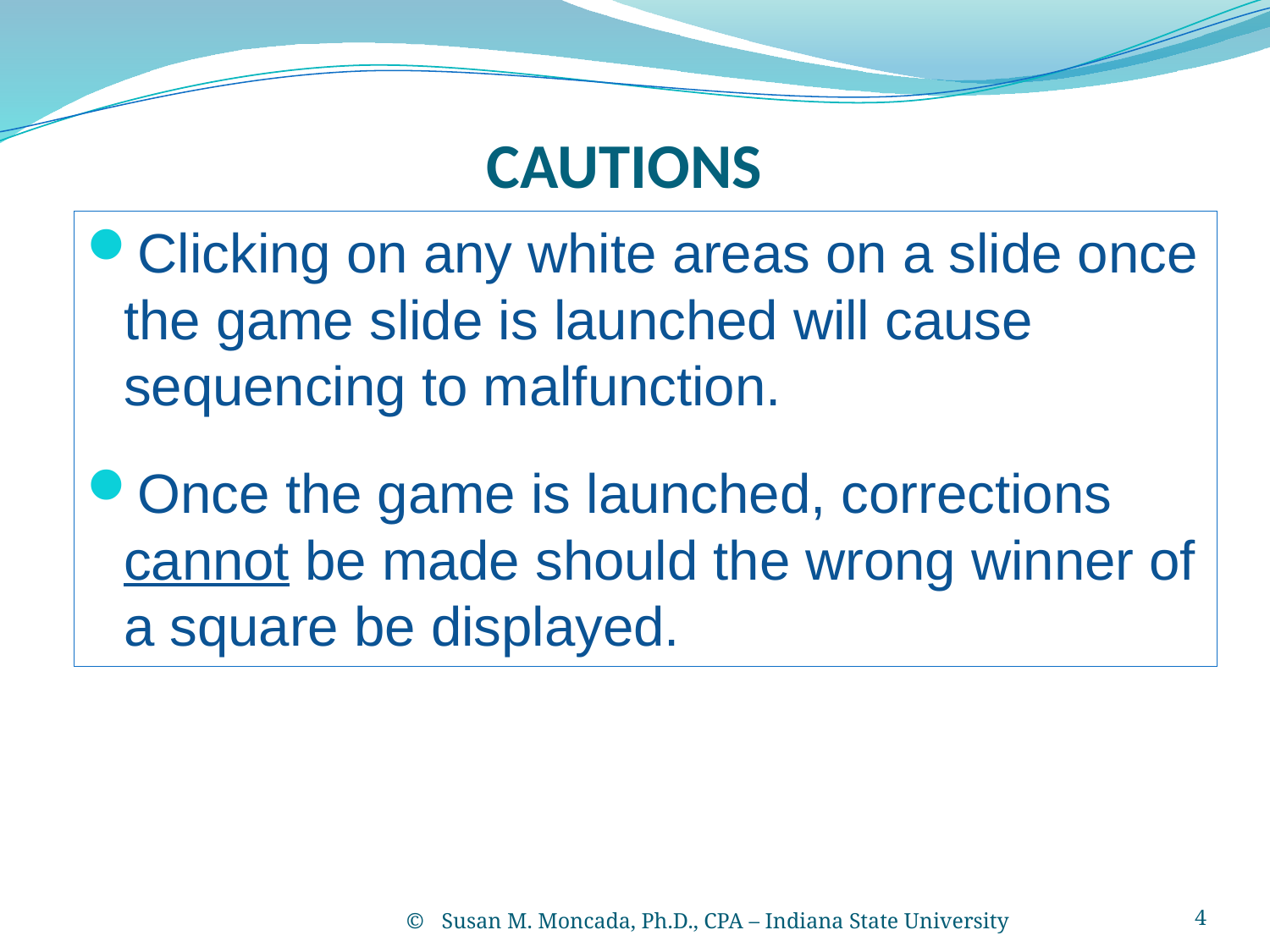

# CAUTIONS
Clicking on any white areas on a slide once the game slide is launched will cause sequencing to malfunction.
Once the game is launched, corrections cannot be made should the wrong winner of a square be displayed.

 Susan M. Moncada, Ph.D., CPA – Indiana State University
4